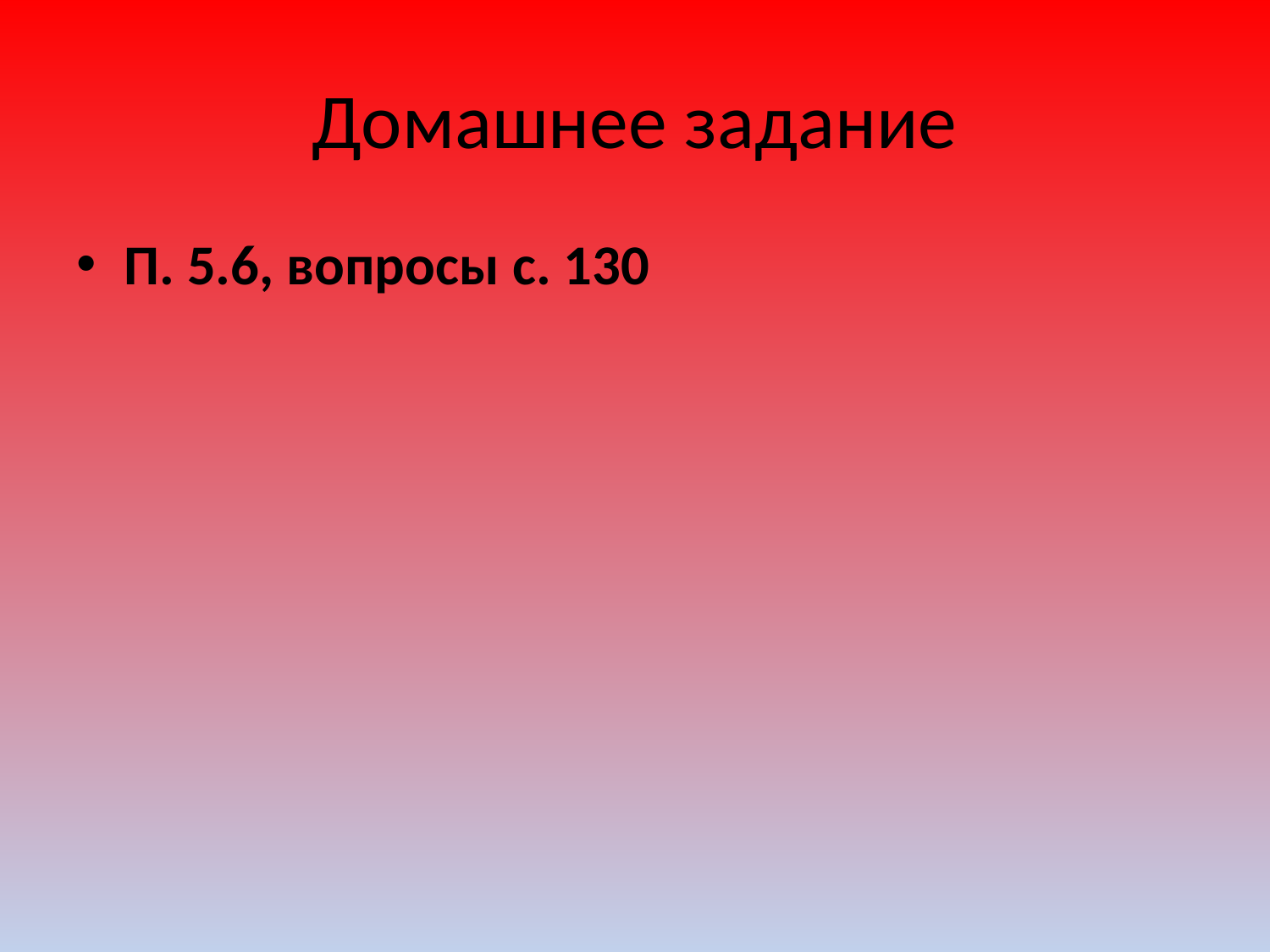

# Домашнее задание
П. 5.6, вопросы с. 130